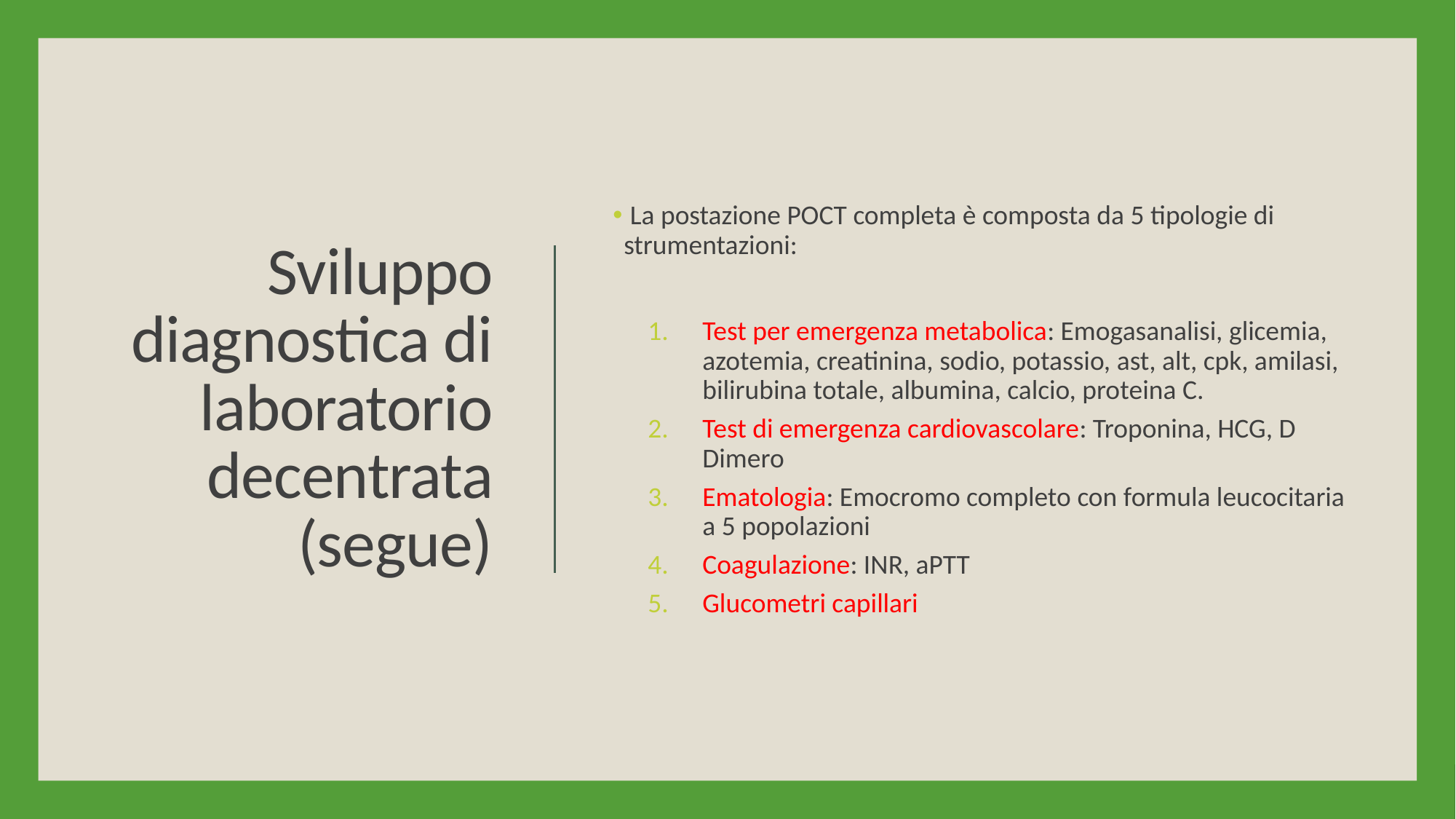

La postazione POCT completa è composta da 5 tipologie di strumentazioni:

Test per emergenza metabolica: Emogasanalisi, glicemia, azotemia, creatinina, sodio, potassio, ast, alt, cpk, amilasi, bilirubina totale, albumina, calcio, proteina C.
Test di emergenza cardiovascolare: Troponina, HCG, D Dimero
Ematologia: Emocromo completo con formula leucocitaria a 5 popolazioni
Coagulazione: INR, aPTT
Glucometri capillari
# Sviluppo diagnostica di laboratorio decentrata (segue)